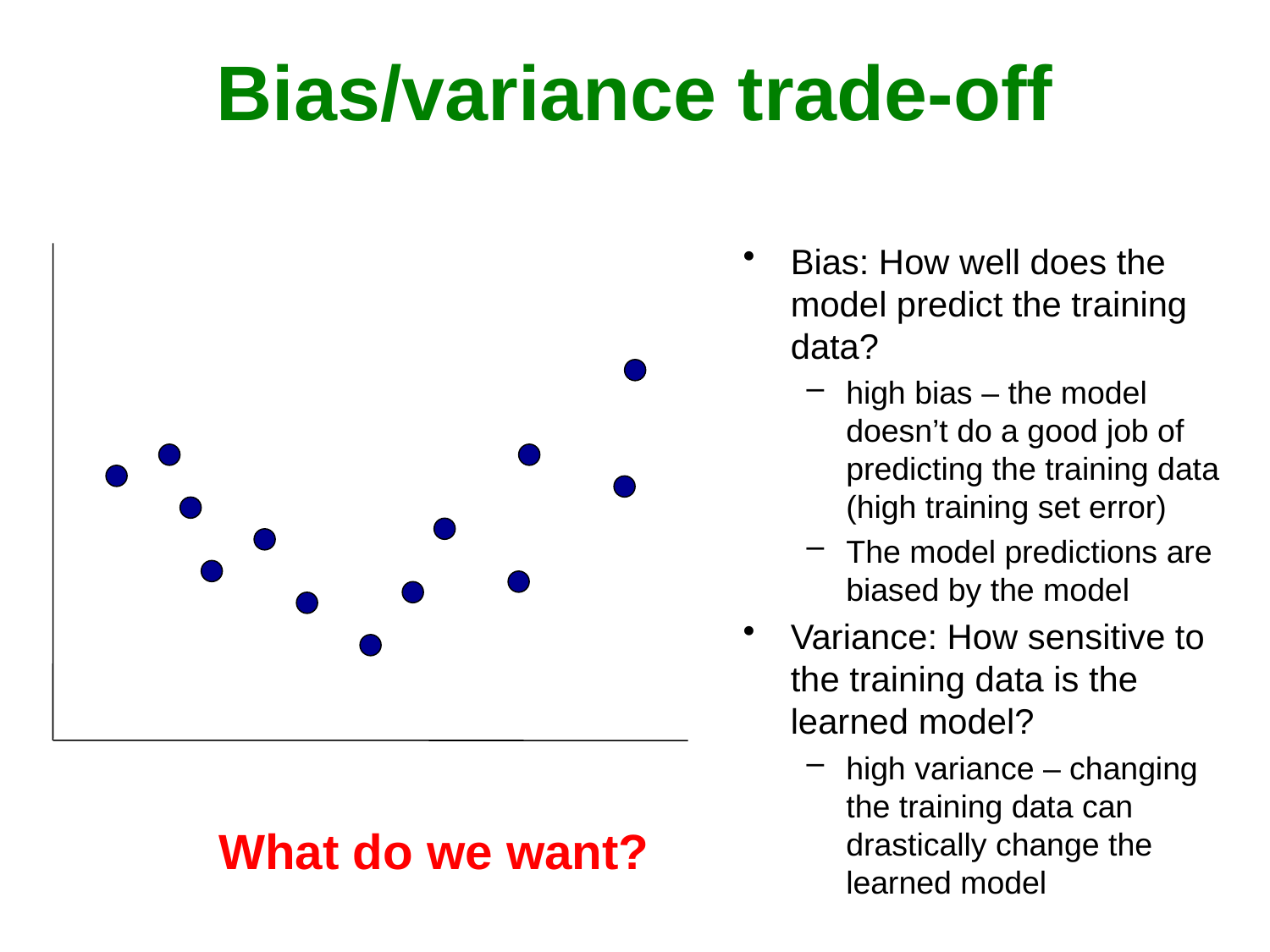

# Bias/variance trade-off
Bias: How well does the model predict the training data?
high bias – the model doesn’t do a good job of predicting the training data (high training set error)
The model predictions are biased by the model
Variance: How sensitive to the training data is the learned model?
high variance – changing the training data can drastically change the learned model

What do we want?